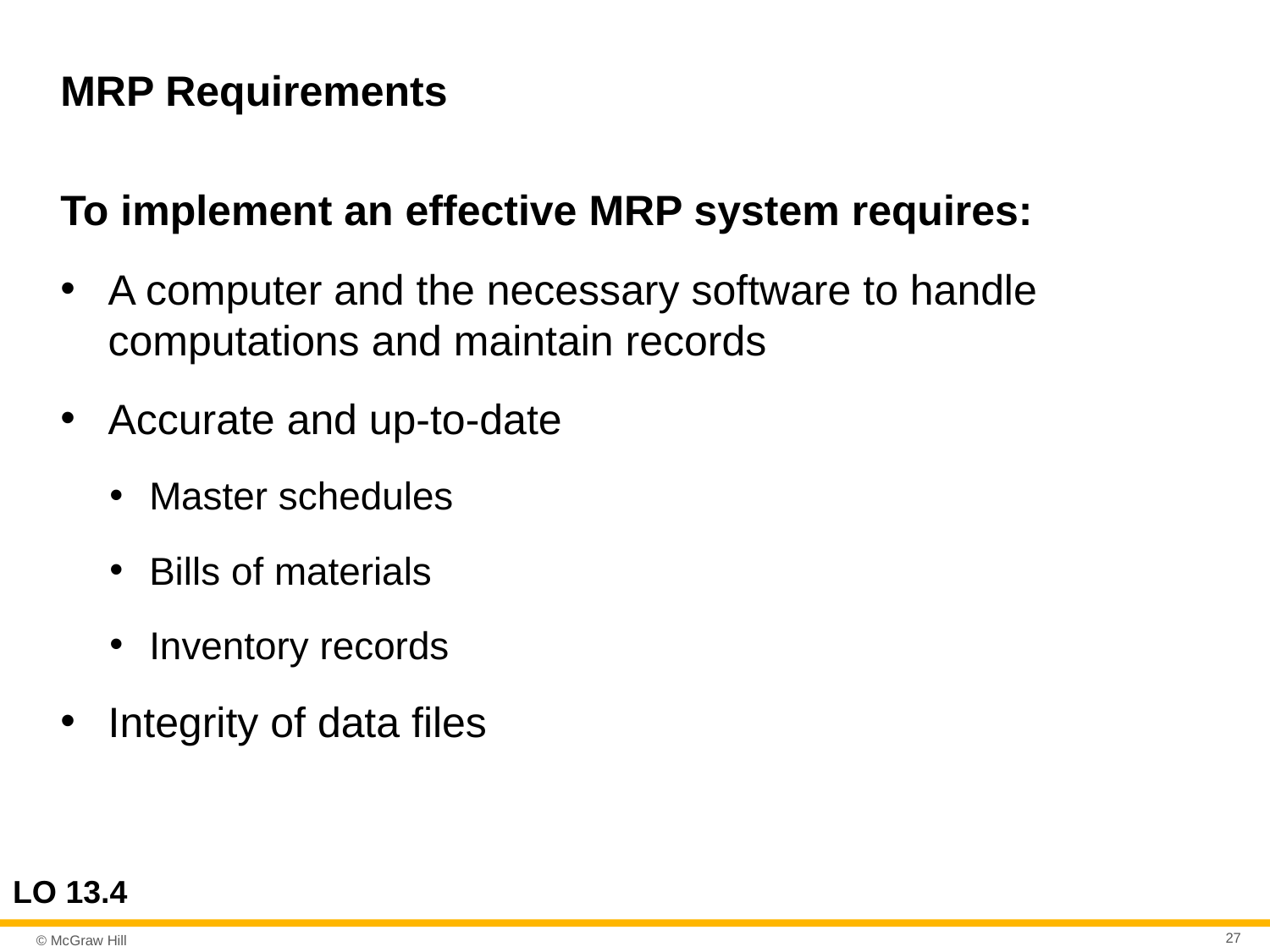

# MRP Requirements
To implement an effective MRP system requires:
A computer and the necessary software to handle computations and maintain records
Accurate and up-to-date
Master schedules
Bills of materials
Inventory records
Integrity of data files
LO 13.4